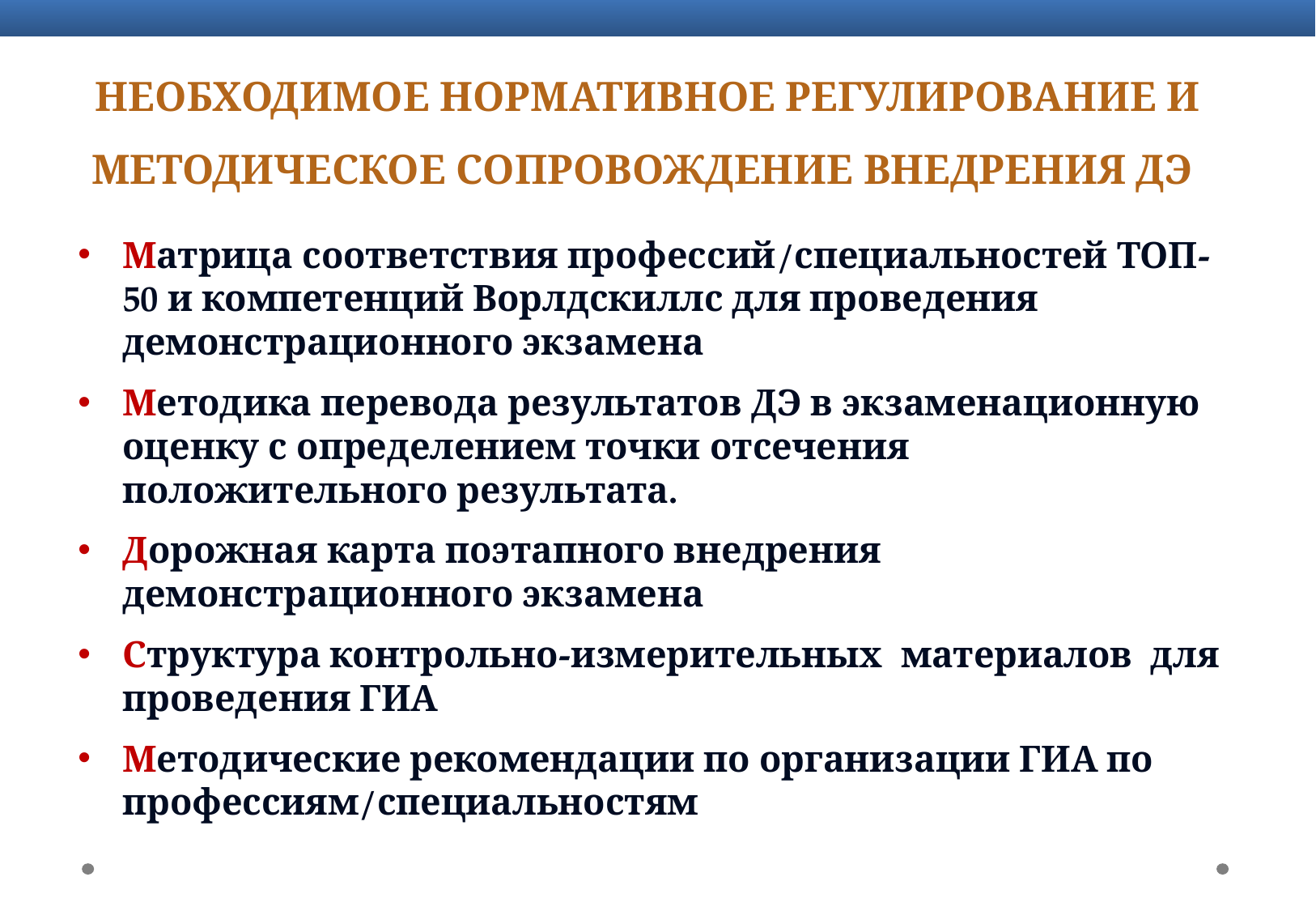

# Необходимое нормативное регулирование и методическое сопровождение внедрения ДЭ
Матрица соответствия профессий/специальностей ТОП-50 и компетенций Ворлдскиллс для проведения демонстрационного экзамена
Методика перевода результатов ДЭ в экзаменационную оценку с определением точки отсечения положительного результата.
Дорожная карта поэтапного внедрения демонстрационного экзамена
Структура контрольно-измерительных  материалов  для проведения ГИА
Методические рекомендации по организации ГИА по профессиям/специальностям